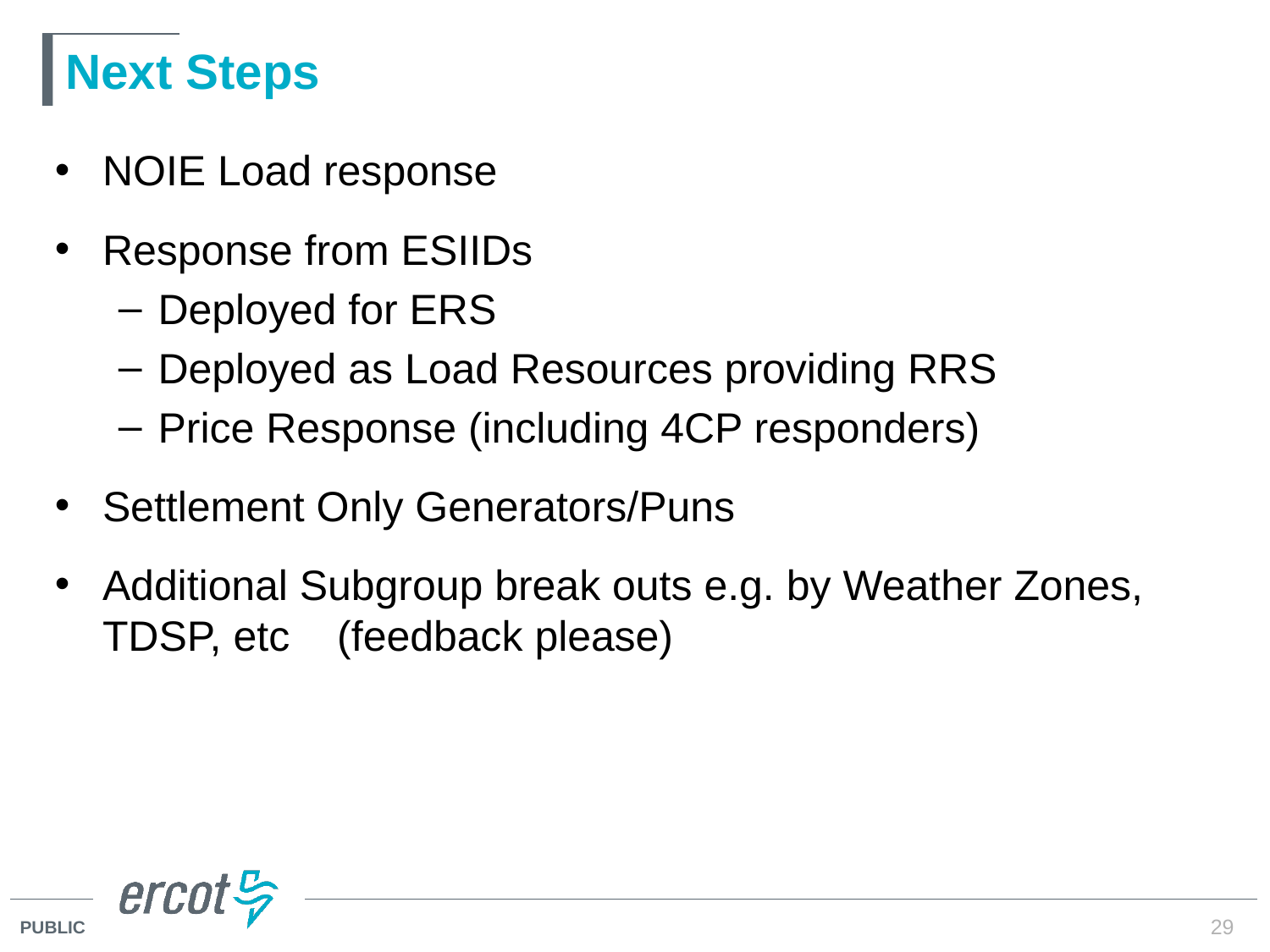

# Next Steps
NOIE Load response

Response from ESIIDs
Deployed for ERS
Deployed as Load Resources providing RRS
Price Response (including 4CP responders)

Settlement Only Generators/Puns

Additional Subgroup break outs e.g. by Weather Zones, TDSP, etc    (feedback please)
29